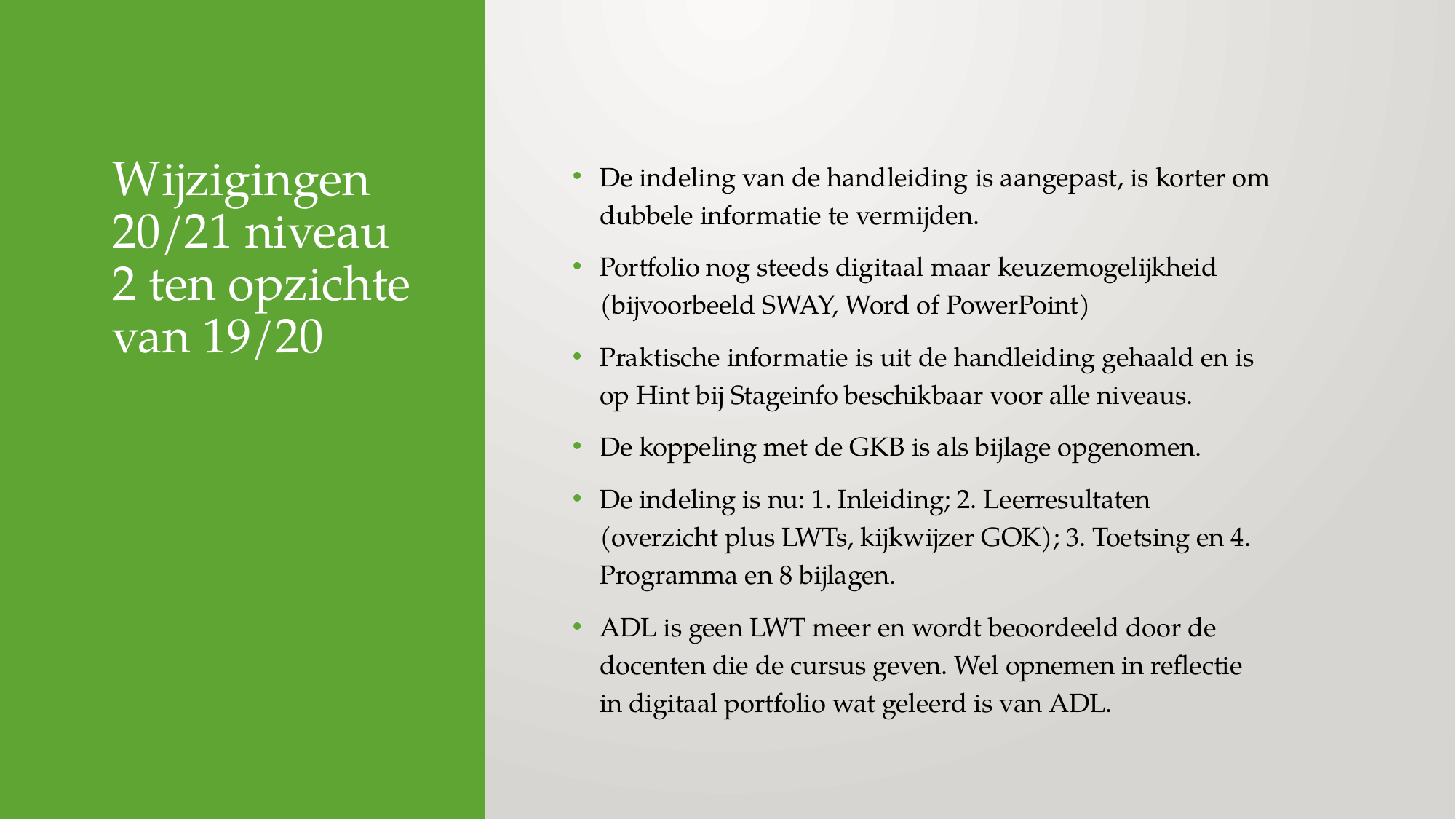

# Wijzigingen 20/21 niveau 2 ten opzichte van 19/20
De indeling van de handleiding is aangepast, is korter om dubbele informatie te vermijden.
Portfolio nog steeds digitaal maar keuzemogelijkheid (bijvoorbeeld SWAY, Word of PowerPoint)
Praktische informatie is uit de handleiding gehaald en is op Hint bij Stageinfo beschikbaar voor alle niveaus.
De koppeling met de GKB is als bijlage opgenomen.
De indeling is nu: 1. Inleiding; 2. Leerresultaten (overzicht plus LWTs, kijkwijzer GOK); 3. Toetsing en 4. Programma en 8 bijlagen.
ADL is geen LWT meer en wordt beoordeeld door de docenten die de cursus geven. Wel opnemen in reflectie in digitaal portfolio wat geleerd is van ADL.